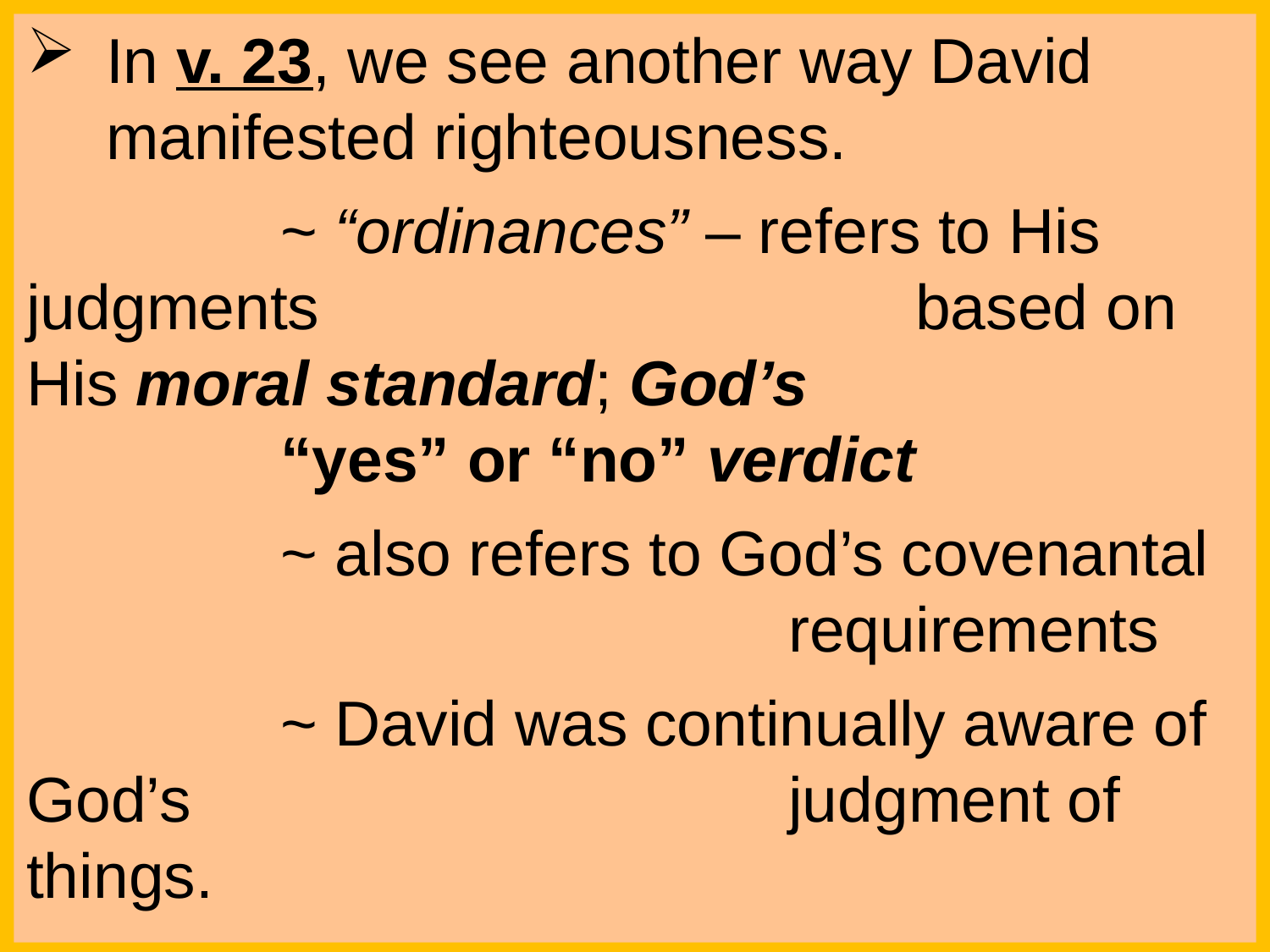

In v. 23, we see another way David manifested righteousness.
		~ “ordinances” – refers to His judgments 					based on His moral standard; God’s 					“yes” or “no” verdict
		~ also refers to God’s covenantal 						requirements
		~ David was continually aware of God’s 					judgment of things.